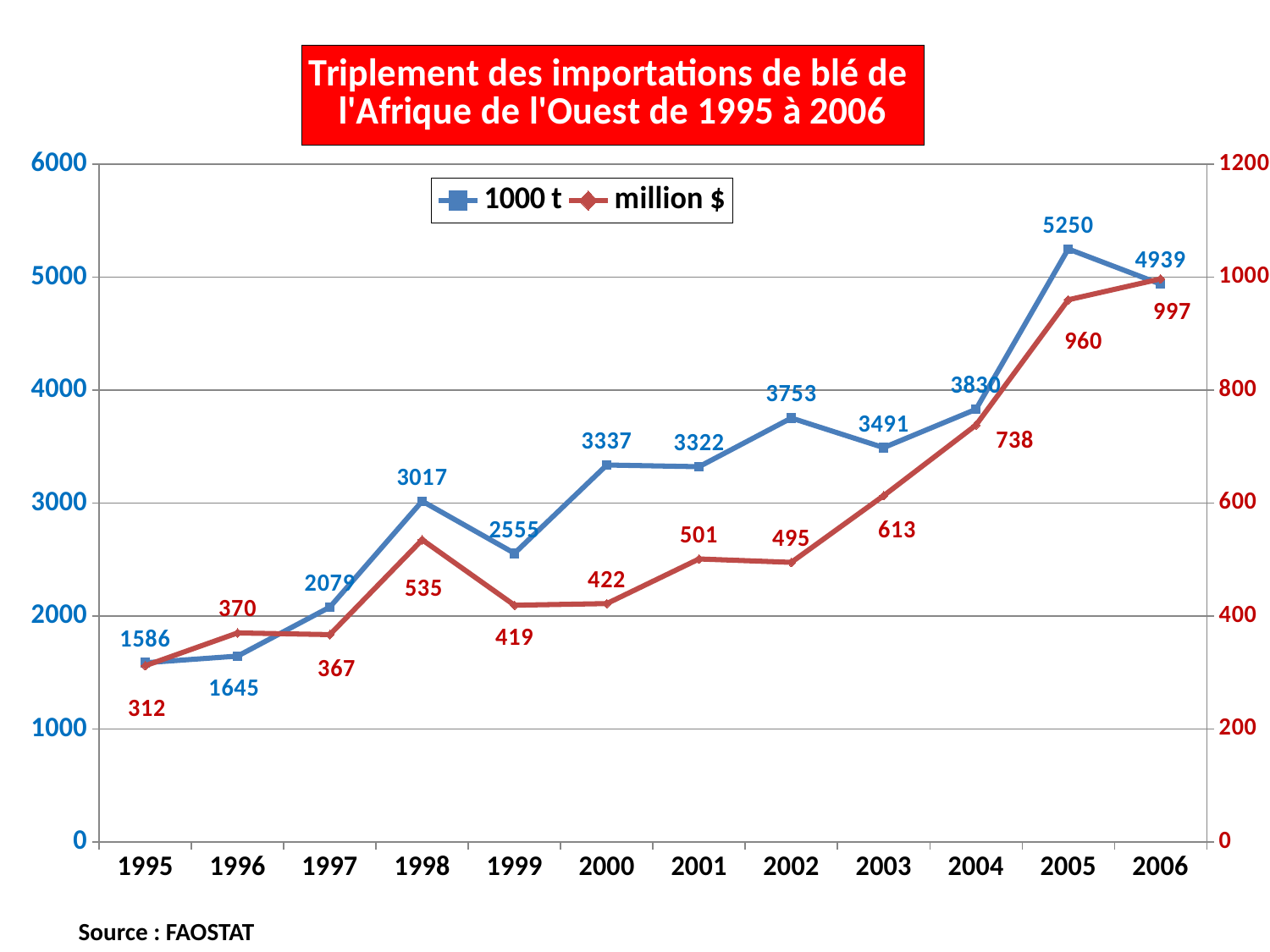

### Chart: Triplement des importations de blé de
l'Afrique de l'Ouest de 1995 à 2006

| Category | 1000 t | million $ |
|---|---|---|
| 1995 | 1586.0 | 312.0 |
| 1996 | 1645.0 | 370.0 |
| 1997 | 2079.0 | 367.0 |
| 1998 | 3017.0 | 535.0 |
| 1999 | 2555.0 | 419.0 |
| 2000 | 3337.0 | 422.0 |
| 2001 | 3322.0 | 501.0 |
| 2002 | 3753.0 | 495.0 |
| 2003 | 3491.0 | 613.0 |
| 2004 | 3830.0 | 738.0 |
| 2005 | 5250.0 | 960.0 |
| 2006 | 4939.0 | 997.0 |
Source : FAOSTAT